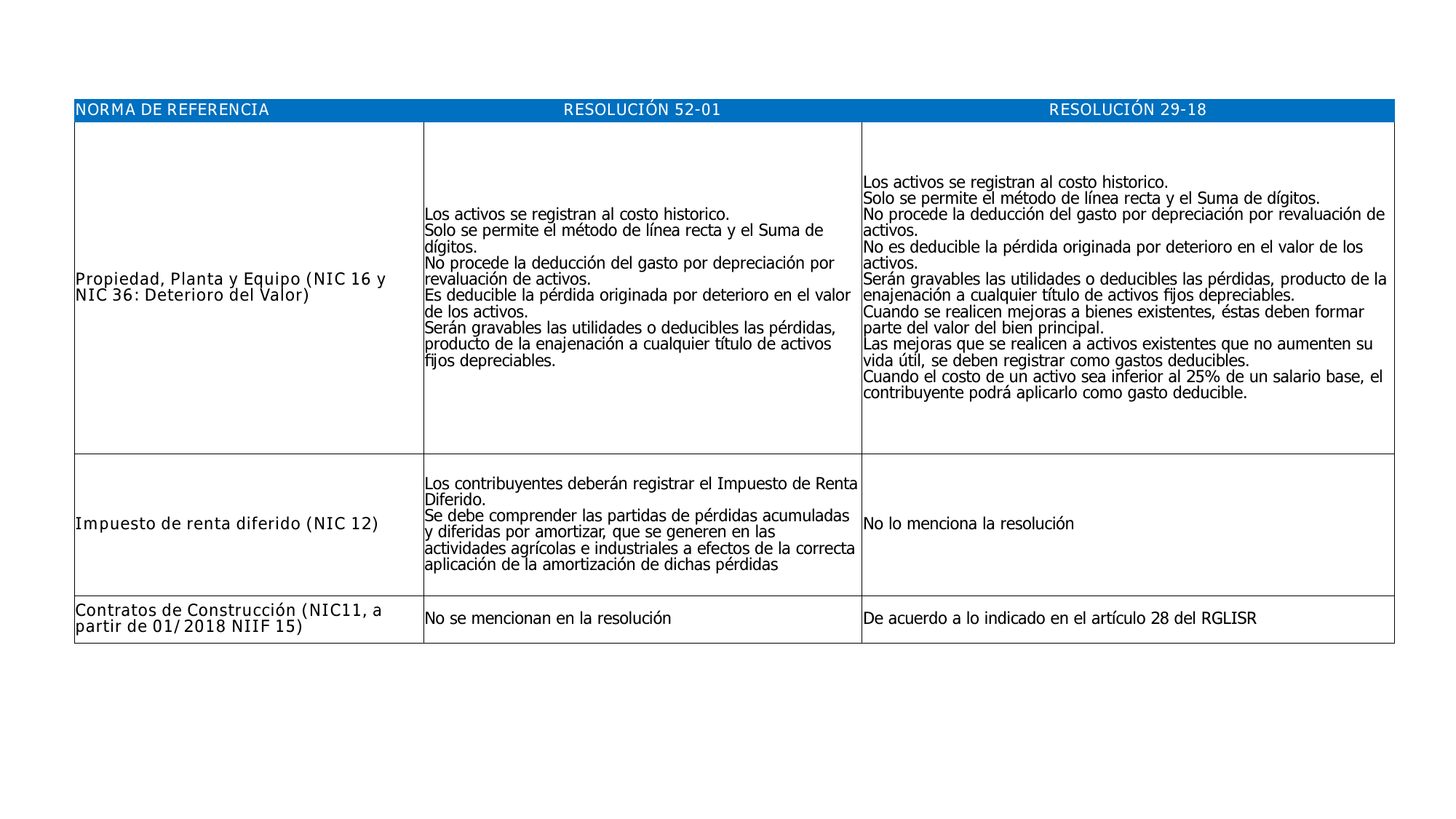

| NORMA DE REFERENCIA | RESOLUCIÓN 52-01 | RESOLUCIÓN 29-18 |
| --- | --- | --- |
| Propiedad, Planta y Equipo (NIC 16 y NIC 36: Deterioro del Valor) | Los activos se registran al costo historico. Solo se permite el método de línea recta y el Suma de dígitos. No procede la deducción del gasto por depreciación por revaluación de activos. Es deducible la pérdida originada por deterioro en el valor de los activos. Serán gravables las utilidades o deducibles las pérdidas, producto de la enajenación a cualquier título de activos fijos depreciables. | Los activos se registran al costo historico. Solo se permite el método de línea recta y el Suma de dígitos. No procede la deducción del gasto por depreciación por revaluación de activos. No es deducible la pérdida originada por deterioro en el valor de los activos. Serán gravables las utilidades o deducibles las pérdidas, producto de la enajenación a cualquier título de activos fijos depreciables. Cuando se realicen mejoras a bienes existentes, éstas deben formar parte del valor del bien principal. Las mejoras que se realicen a activos existentes que no aumenten su vida útil, se deben registrar como gastos deducibles. Cuando el costo de un activo sea inferior al 25% de un salario base, el contribuyente podrá aplicarlo como gasto deducible. |
| Impuesto de renta diferido (NIC 12) | Los contribuyentes deberán registrar el Impuesto de Renta Diferido. Se debe comprender las partidas de pérdidas acumuladas y diferidas por amortizar, que se generen en las actividades agrícolas e industriales a efectos de la correcta aplicación de la amortización de dichas pérdidas | No lo menciona la resolución |
| Contratos de Construcción (NIC11, a partir de 01/2018 NIIF 15) | No se mencionan en la resolución | De acuerdo a lo indicado en el artículo 28 del RGLISR |